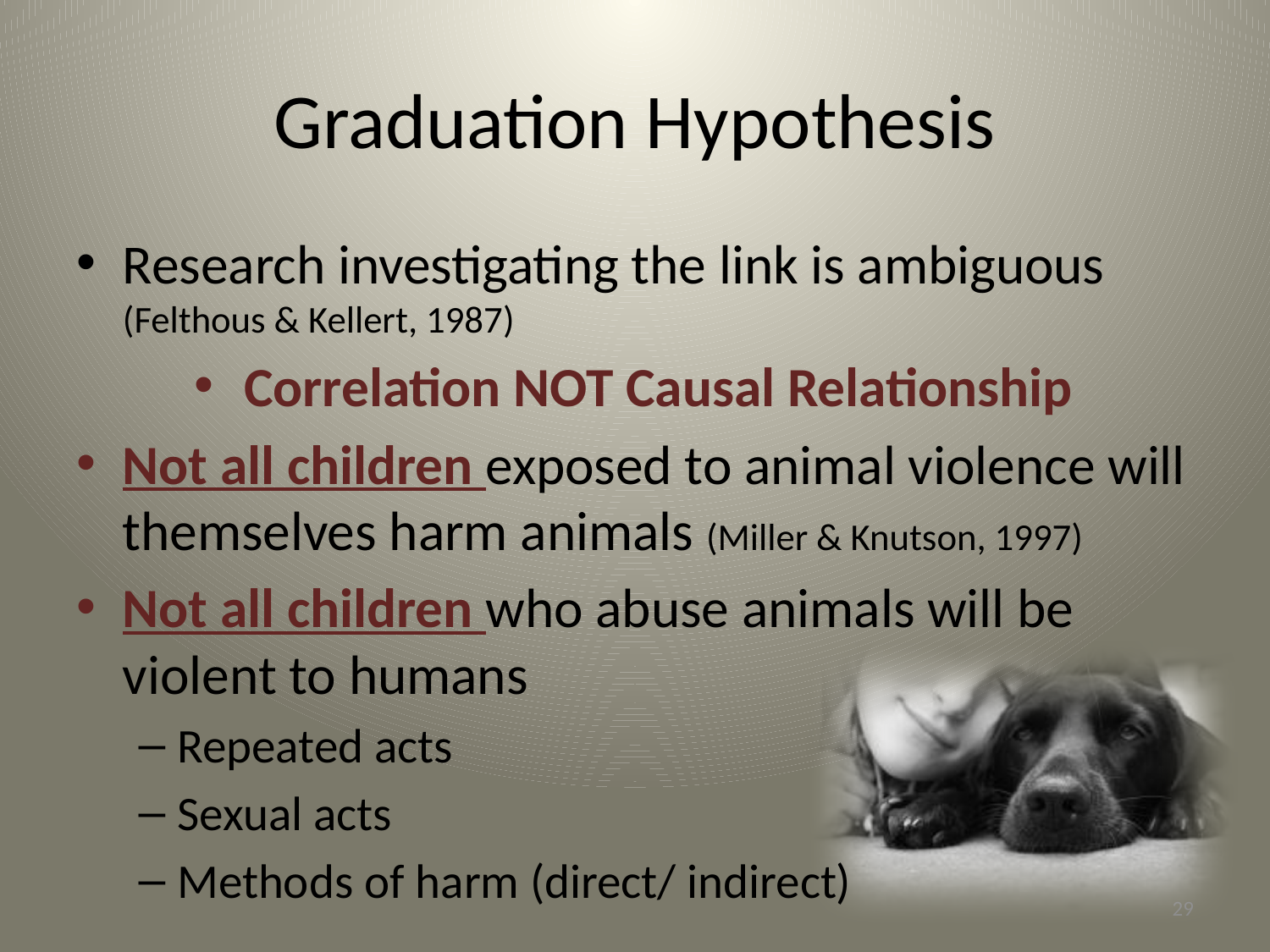

# Graduation Hypothesis
Research investigating the link is ambiguous (Felthous & Kellert, 1987)
Correlation NOT Causal Relationship
Not all children exposed to animal violence will themselves harm animals (Miller & Knutson, 1997)
Not all children who abuse animals will be violent to humans
Repeated acts
Sexual acts
Methods of harm (direct/ indirect)
29